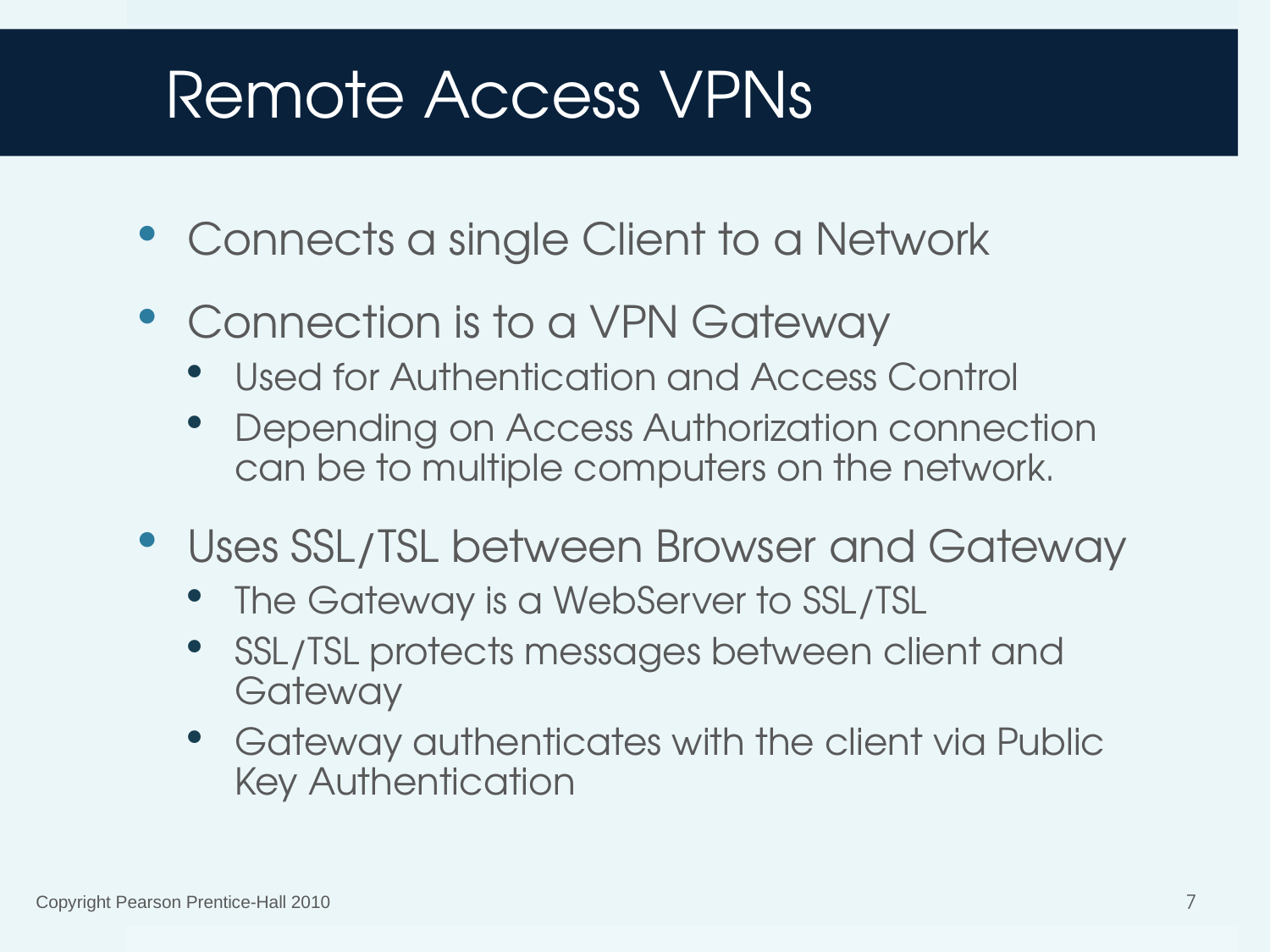

# Remote Access VPNs
Connects a single Client to a Network
Connection is to a VPN Gateway
Used for Authentication and Access Control
Depending on Access Authorization connection can be to multiple computers on the network.
Uses SSL/TSL between Browser and Gateway
The Gateway is a WebServer to SSL/TSL
SSL/TSL protects messages between client and Gateway
Gateway authenticates with the client via Public Key Authentication
Copyright Pearson Prentice-Hall 2010
7